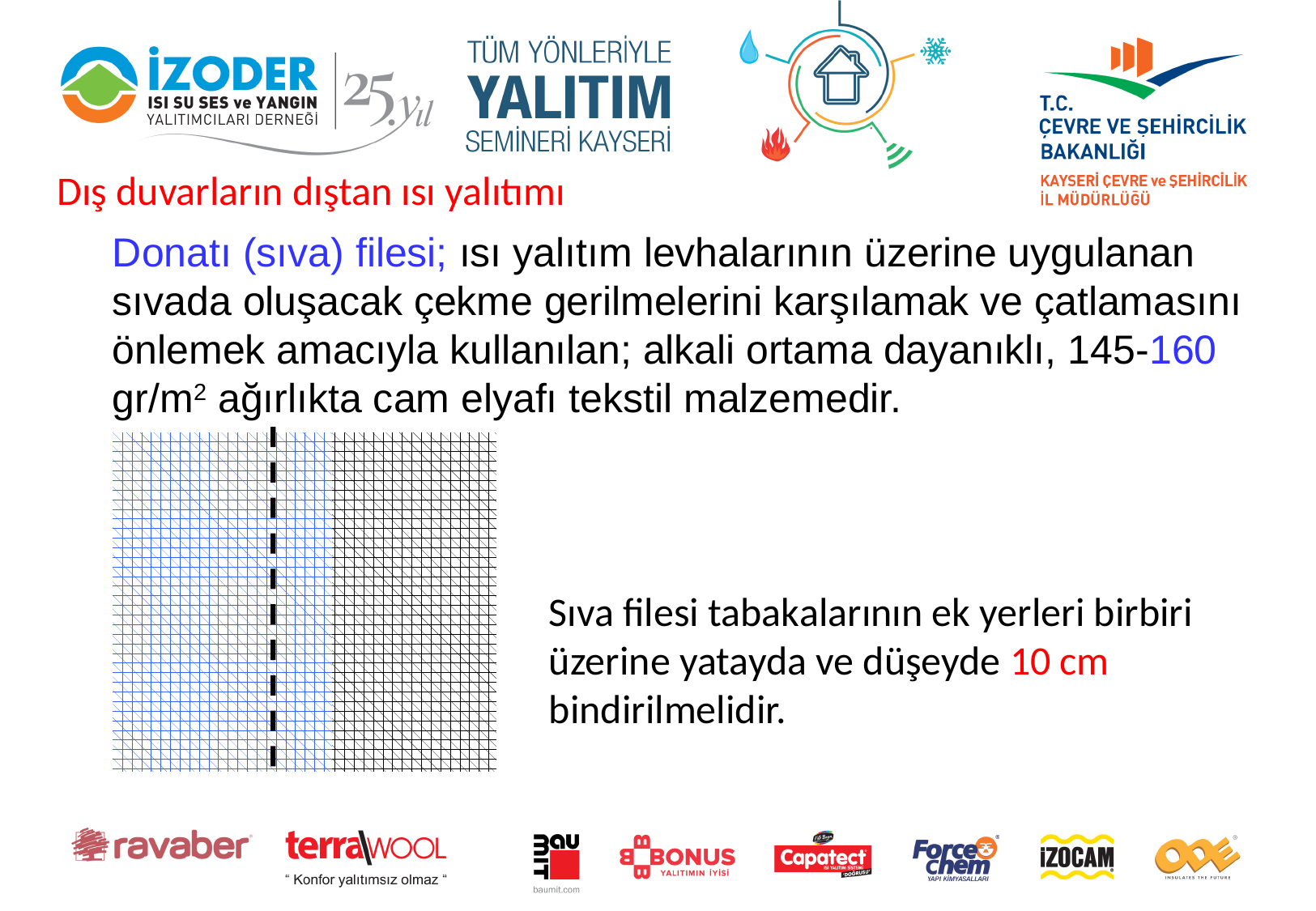

Dış duvarların dıştan ısı yalıtımı
Donatı (sıva) filesi; ısı yalıtım levhalarının üzerine uygulanan sıvada oluşacak çekme gerilmelerini karşılamak ve çatlamasını önlemek amacıyla kullanılan; alkali ortama dayanıklı, 145-160 gr/m2 ağırlıkta cam elyafı tekstil malzemedir.

Sıva filesi tabakalarının ek yerleri birbiri üzerine yatayda ve düşeyde 10 cm bindirilmelidir.